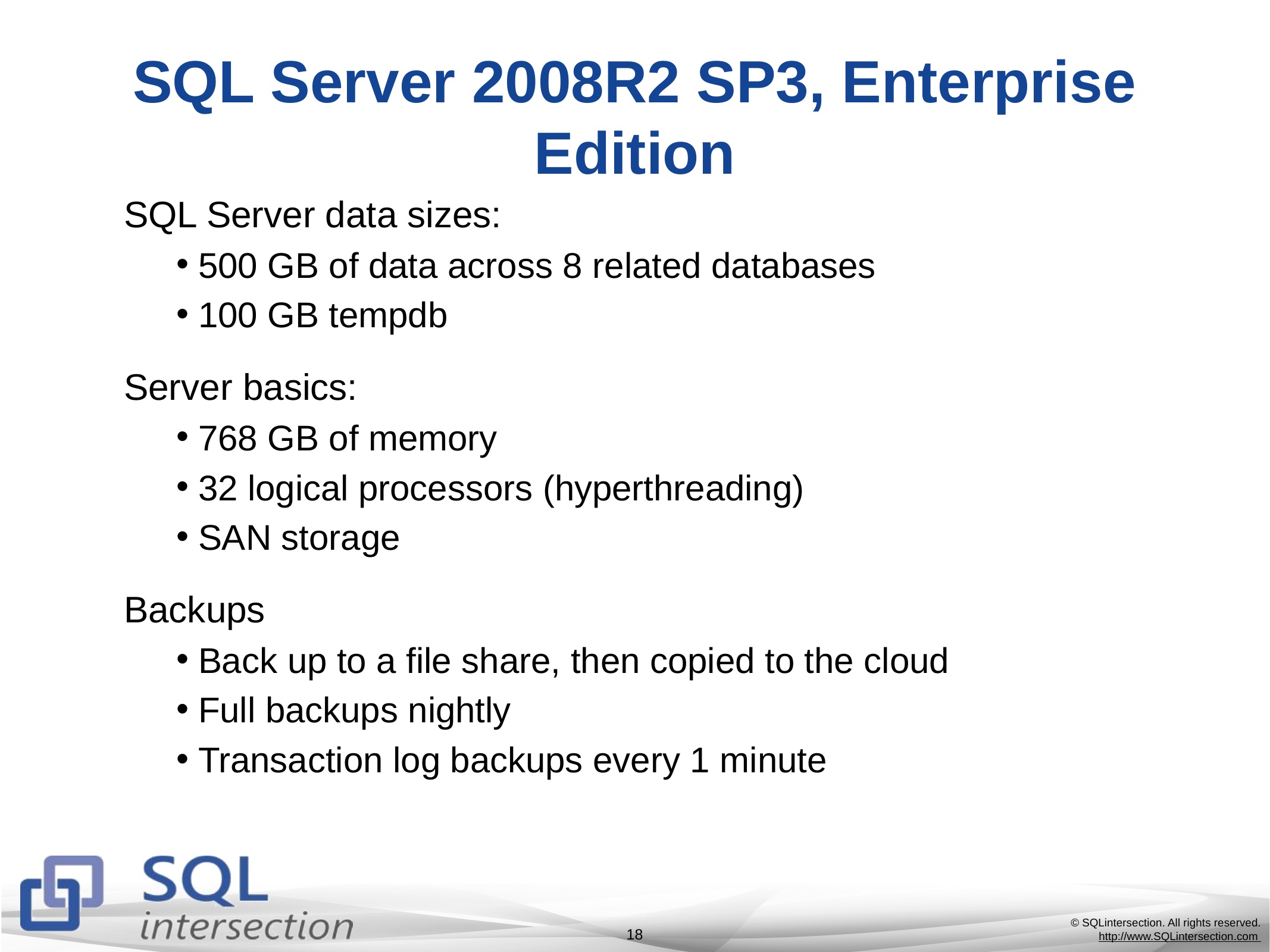

# SQL Server 2008R2 SP3, Enterprise Edition
SQL Server data sizes:
500 GB of data across 8 related databases
100 GB tempdb
Server basics:
768 GB of memory
32 logical processors (hyperthreading)
SAN storage
Backups
Back up to a file share, then copied to the cloud
Full backups nightly
Transaction log backups every 1 minute